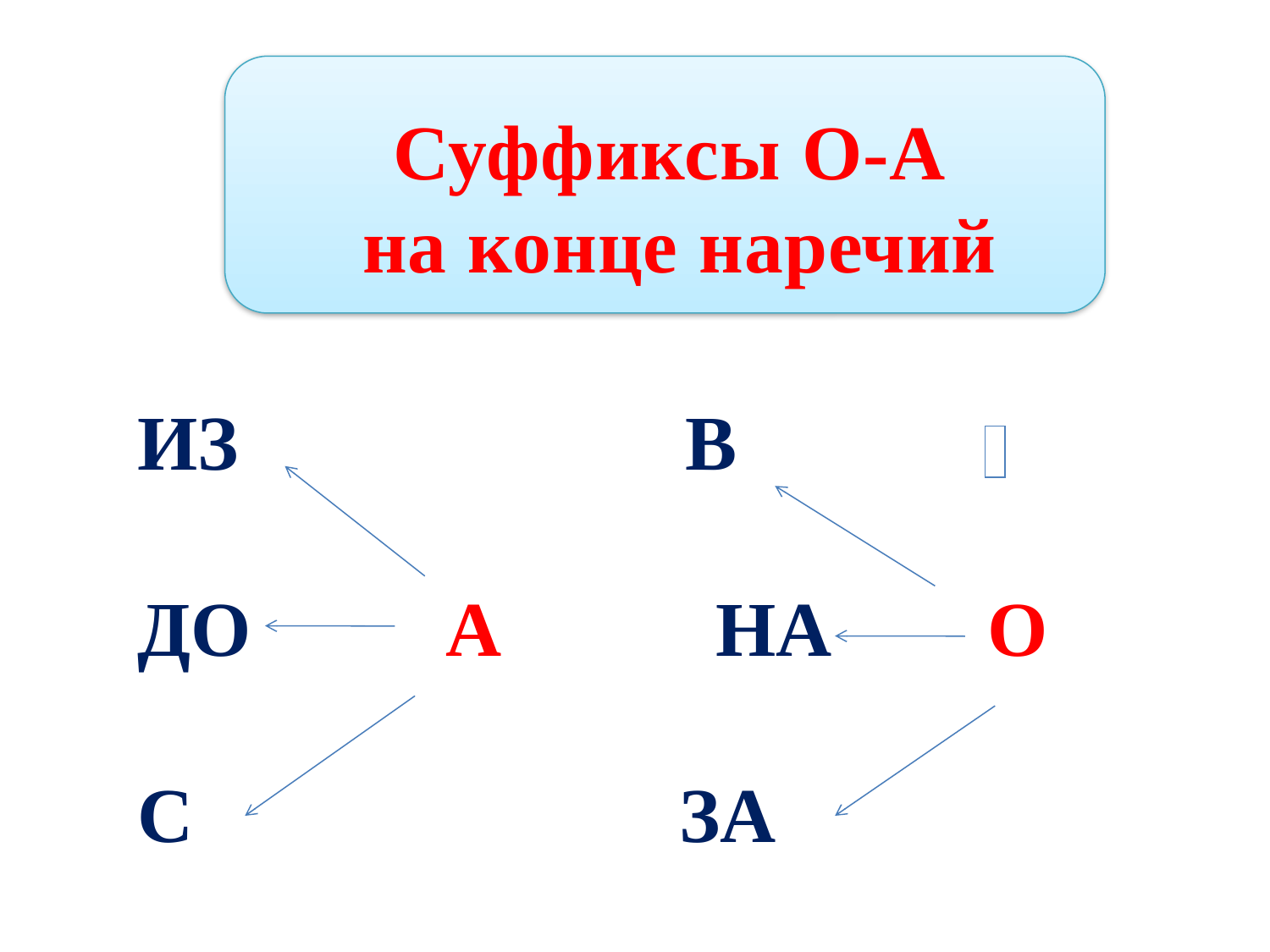

Суффиксы О-А
 на конце наречий
ИЗ                       В
ДО          А           НА        О

С                         ЗА